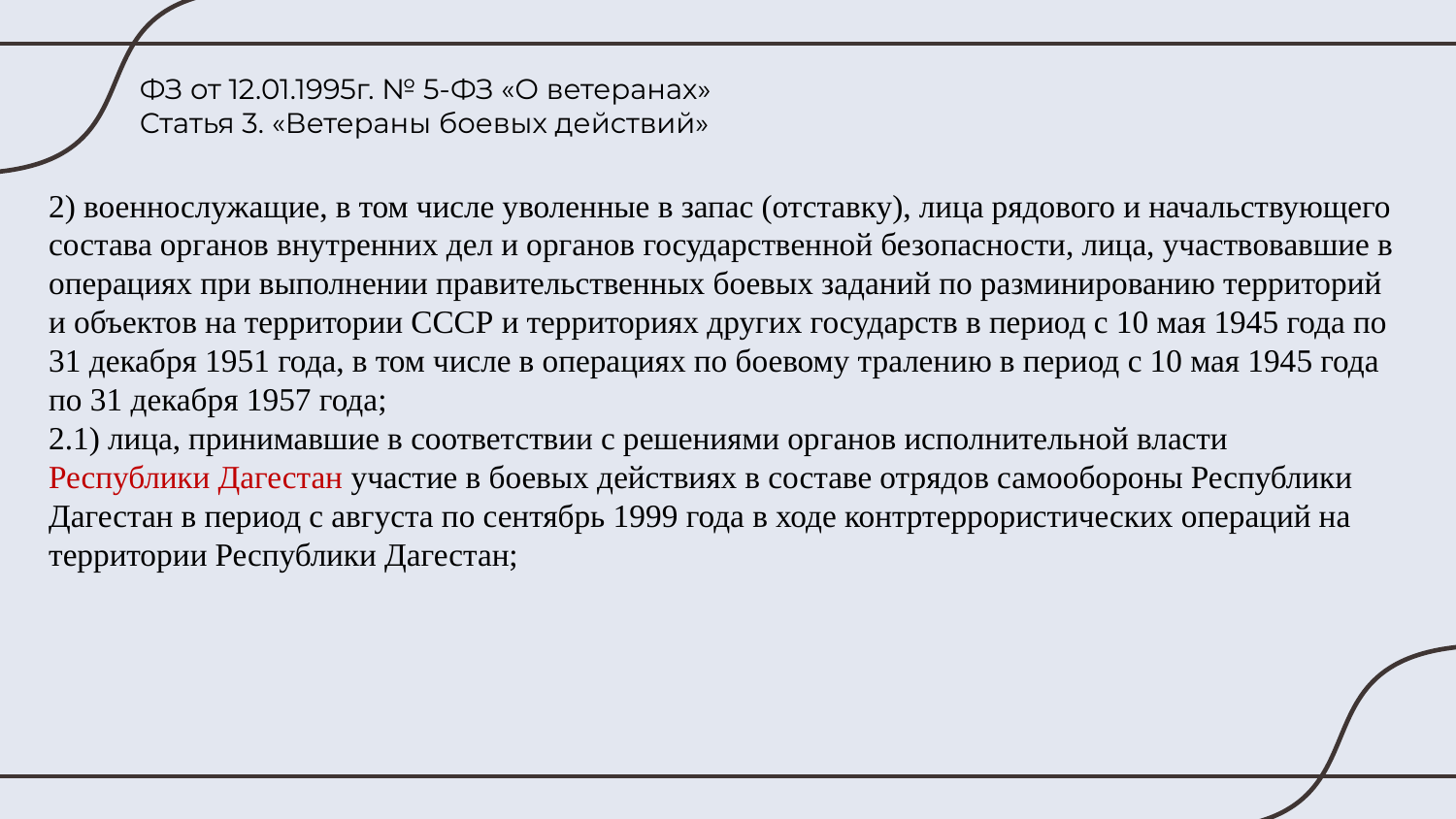

ФЗ от 12.01.1995г. № 5-ФЗ «О ветеранах»
Статья 3. «Ветераны боевых действий»

# 2) военнослужащие, в том числе уволенные в запас (отставку), лица рядового и начальствующего состава органов внутренних дел и органов государственной безопасности, лица, участвовавшие в операциях при выполнении правительственных боевых заданий по разминированию территорий и объектов на территории СССР и территориях других государств в период с 10 мая 1945 года по 31 декабря 1951 года, в том числе в операциях по боевому тралению в период с 10 мая 1945 года по 31 декабря 1957 года; 2.1) лица, принимавшие в соответствии с решениями органов исполнительной власти Республики Дагестан участие в боевых действиях в составе отрядов самообороны Республики Дагестан в период с августа по сентябрь 1999 года в ходе контртеррористических операций на территории Республики Дагестан;